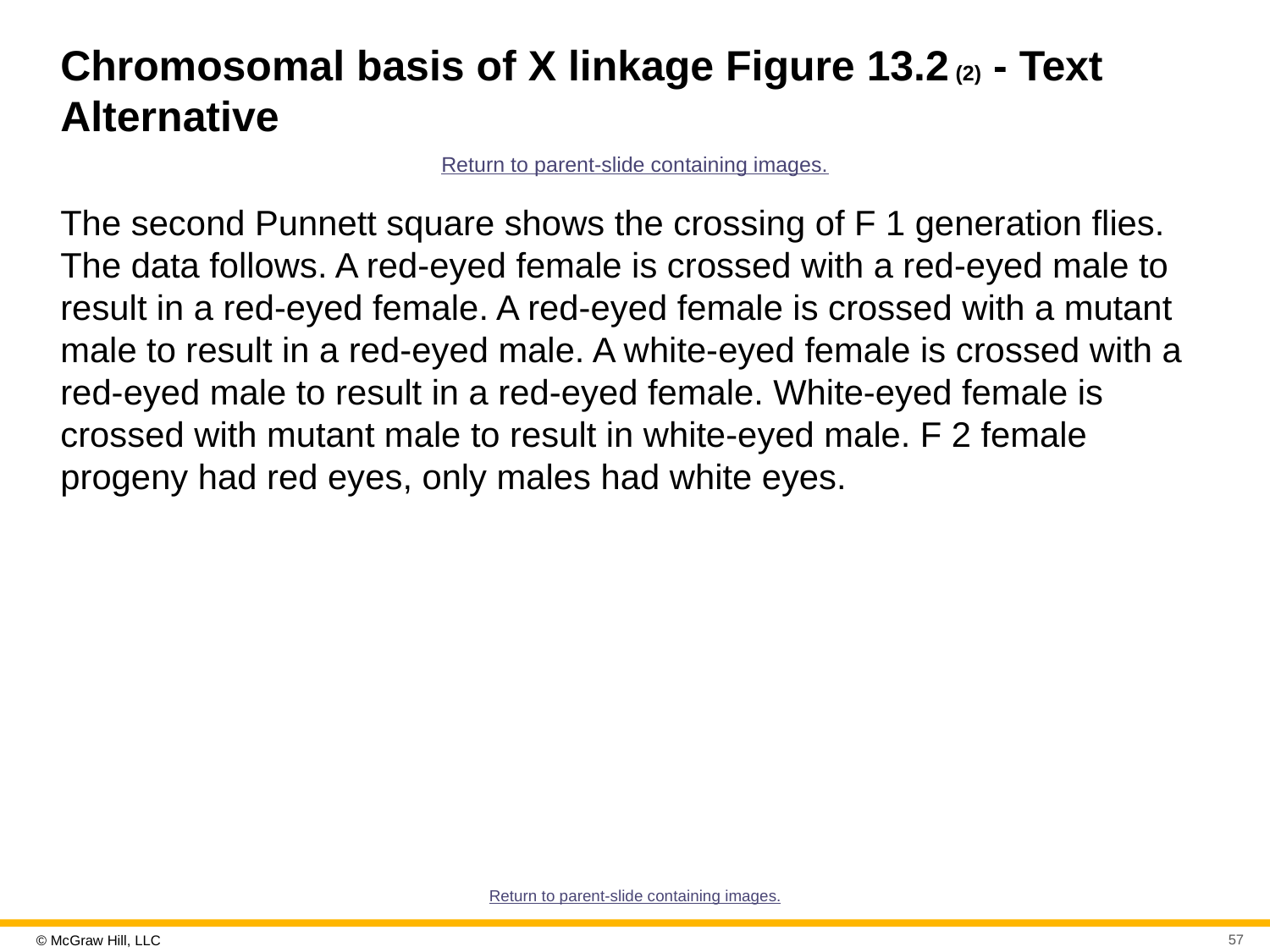

# Chromosomal basis of X linkage Figure 13.2 (2) - Text Alternative
Return to parent-slide containing images.
The second Punnett square shows the crossing of F 1 generation flies. The data follows. A red-eyed female is crossed with a red-eyed male to result in a red-eyed female. A red-eyed female is crossed with a mutant male to result in a red-eyed male. A white-eyed female is crossed with a red-eyed male to result in a red-eyed female. White-eyed female is crossed with mutant male to result in white-eyed male. F 2 female progeny had red eyes, only males had white eyes.
Return to parent-slide containing images.
57